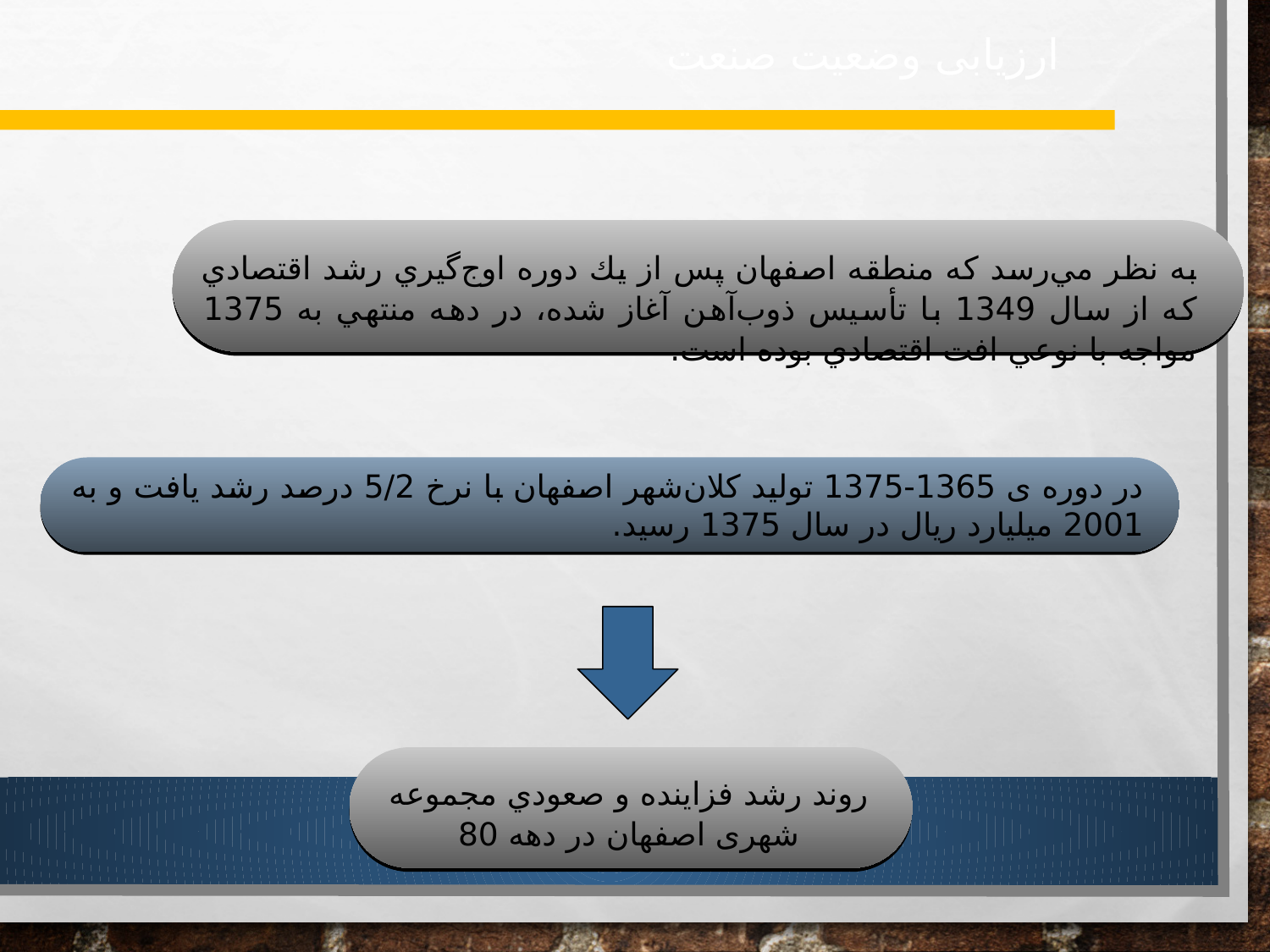

ارزیابی وضعیت صنعت

به نظر مي‌رسد كه منطقه اصفهان پس از يك دوره اوج‌گيري رشد اقتصادي كه از سال 1349 با تأسيس ذوب‌آهن آغاز شده، در دهه منتهي به 1375 مواجه با نوعي افت اقتصادي بوده است.

در دوره ی 1365-1375 توليد كلان‌شهر اصفهان با نرخ 5/2 درصد رشد يافت و به 2001 ميليارد ريال در سال 1375 رسيد.

روند رشد فزاينده و صعودي مجموعه شهری اصفهان در دهه 80